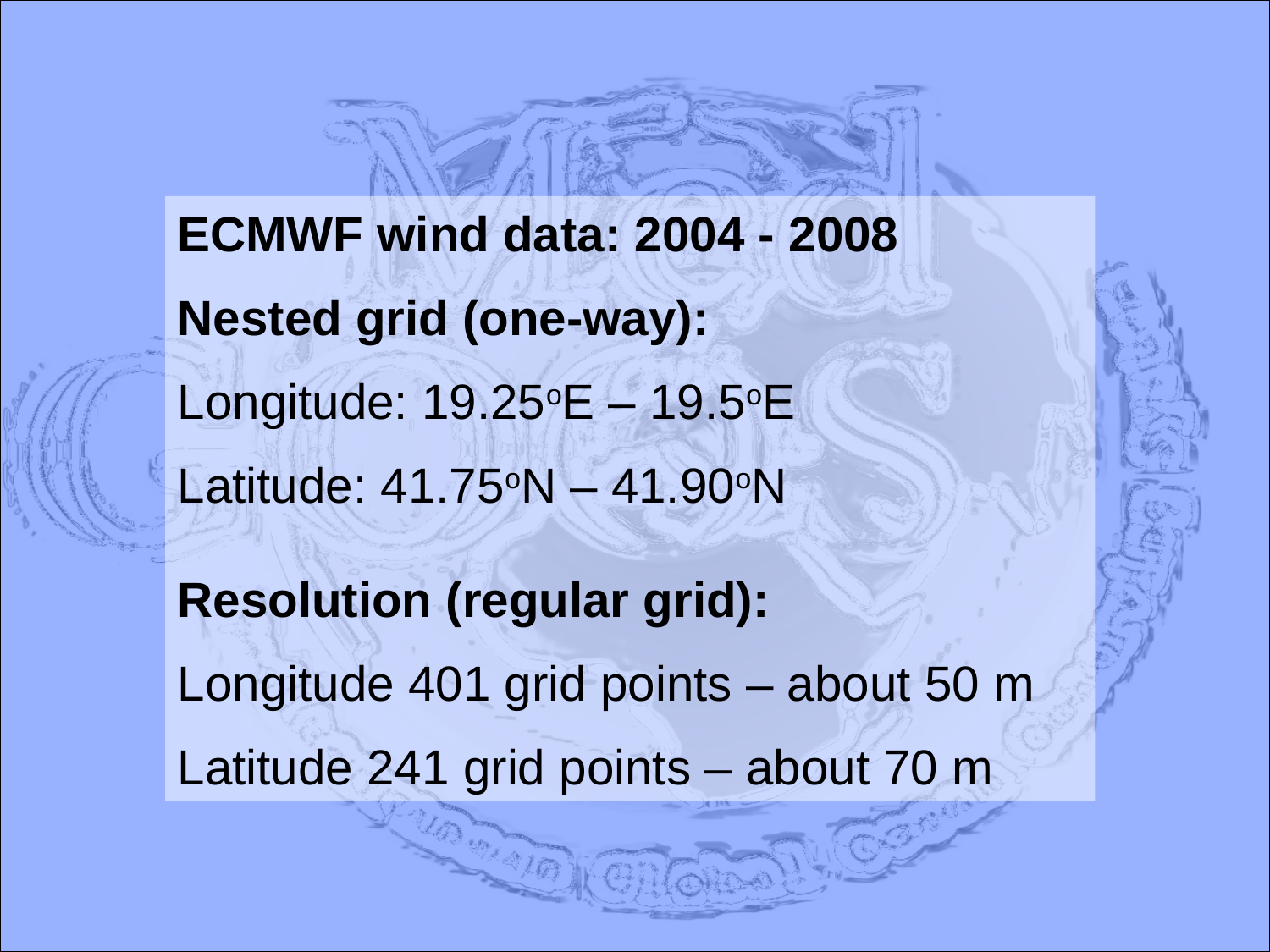

ECMWF wind data: 2004 - 2008
Nested grid (one-way):
Longitude: 19.25oE – 19.5oE
Latitude: 41.75oN – 41.90oN
Resolution (regular grid):
Longitude 401 grid points – about 50 m
Latitude 241 grid points – about 70 m